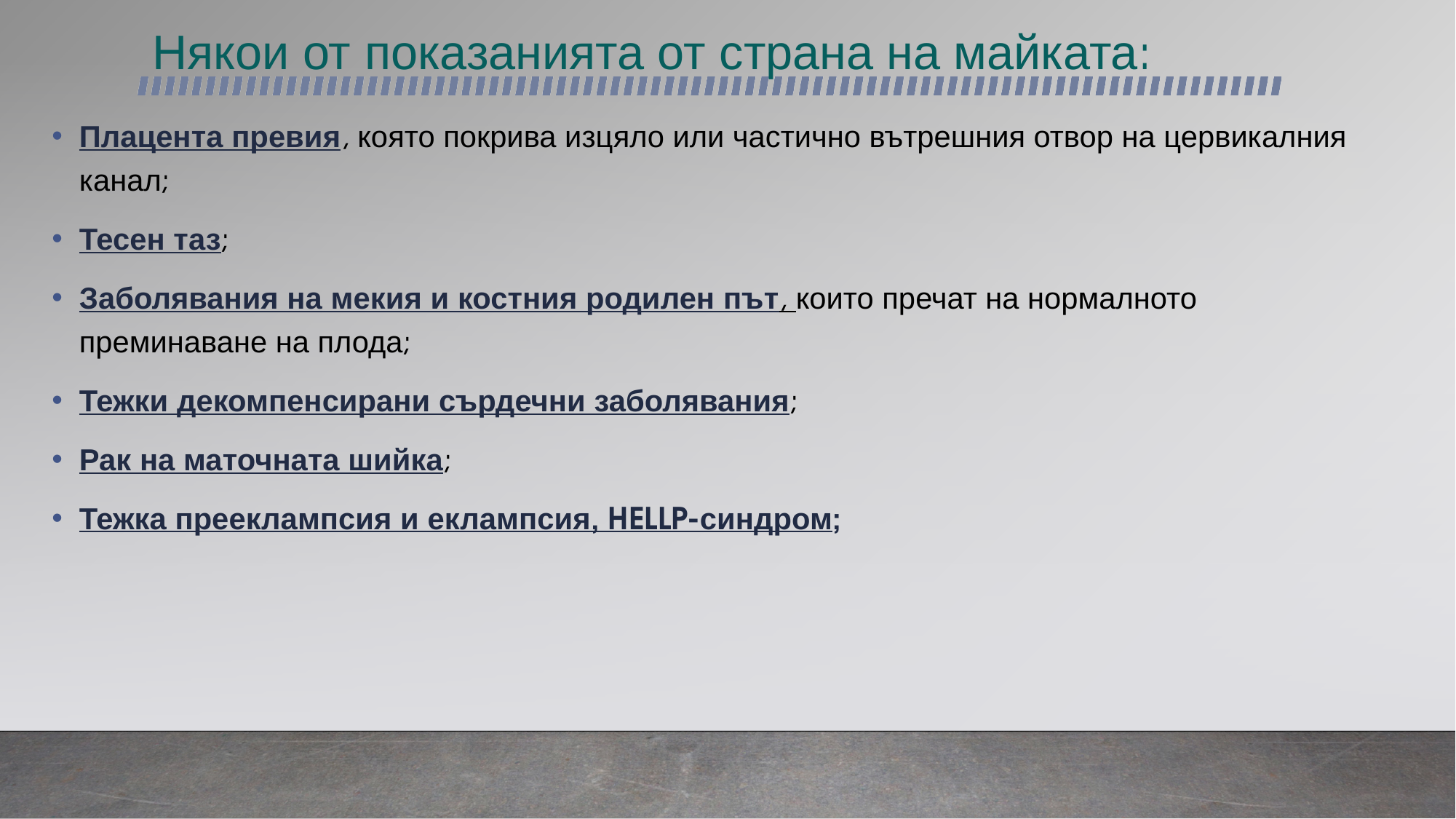

# Някои от показанията от страна на майката:
Плацента превия, която покрива изцяло или частично вътрешния отвор на цервикалния канал;
Тесен таз;
Заболявания на мекия и костния родилен път, които пречат на нормалното преминаване на плода;
Тежки декомпенсирани сърдечни заболявания;
Рак на маточната шийка;
Тежка прееклампсия и еклампсия, HELLP-синдром;